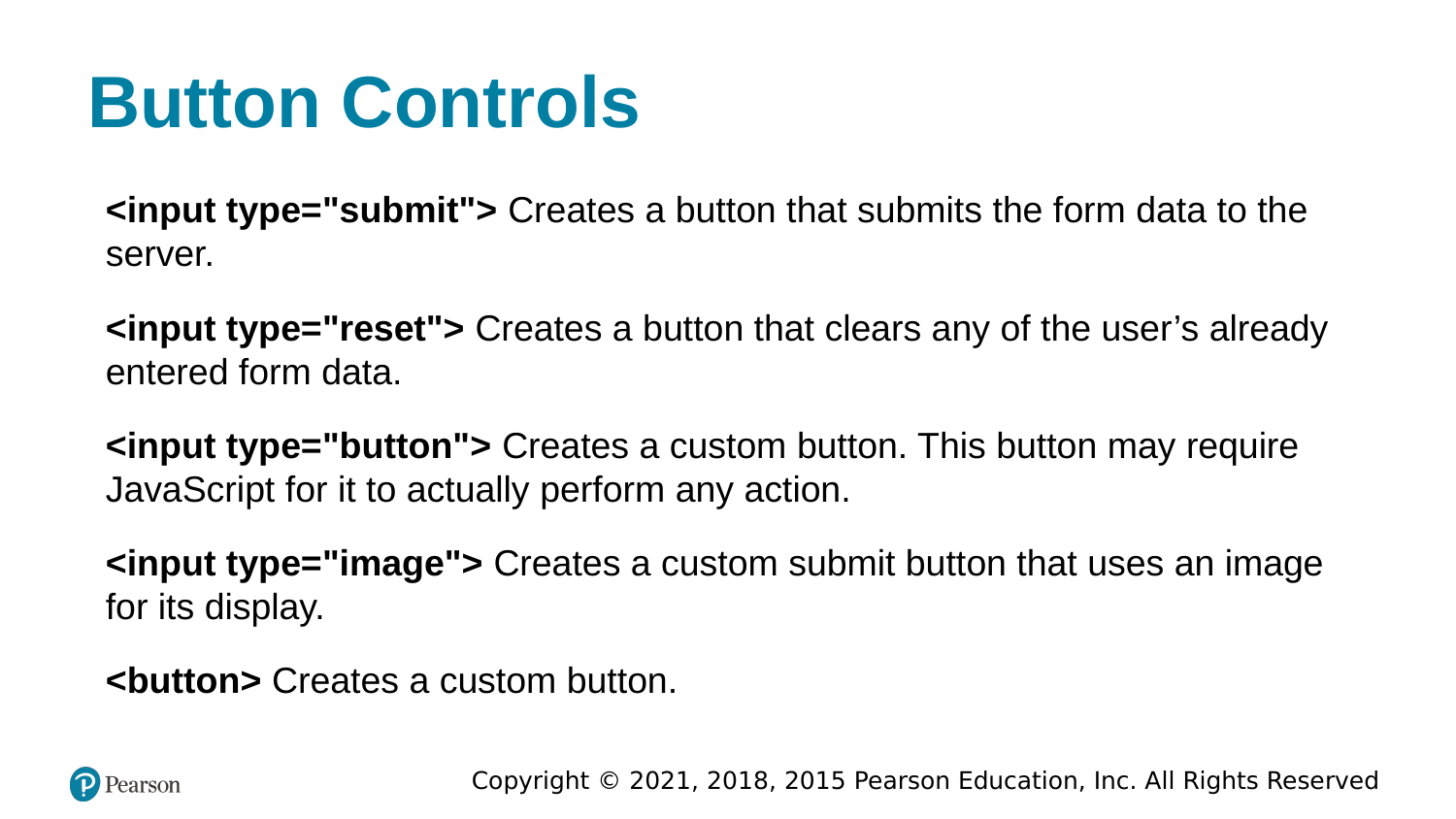

# Button Controls
<input type="submit"> Creates a button that submits the form data to the server.
<input type="reset"> Creates a button that clears any of the user’s already entered form data.
<input type="button"> Creates a custom button. This button may require JavaScript for it to actually perform any action.
<input type="image"> Creates a custom submit button that uses an image for its display.
<button> Creates a custom button.